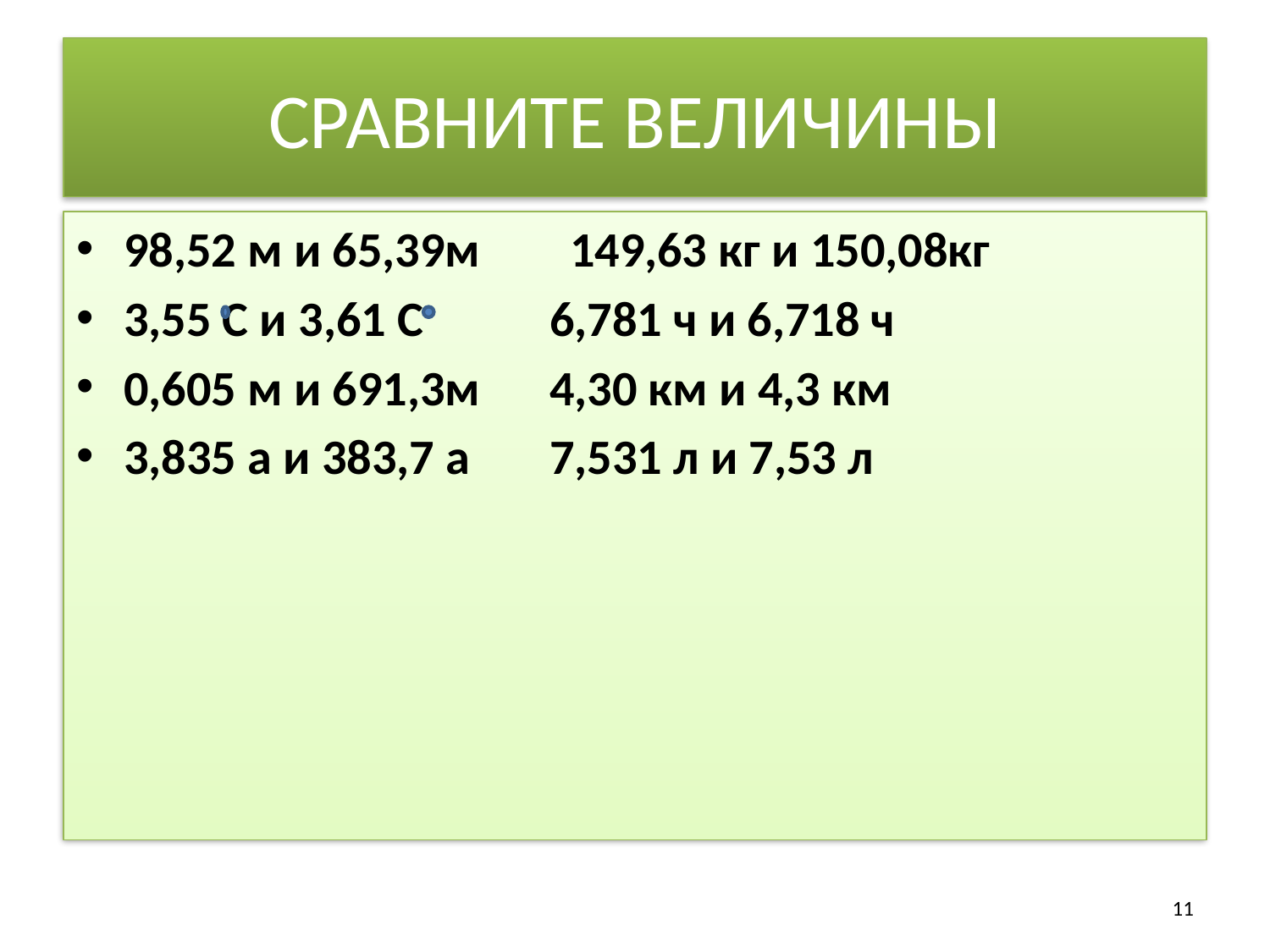

# СРАВНИТЕ ВЕЛИЧИНЫ
98,52 м и 65,39м        149,63 кг и 150,08кг
3,55 С и 3,61 С   	    6,781 ч и 6,718 ч
0,605 м и 691,3м	    4,30 км и 4,3 км
3,835 а и 383,7 а	    7,531 л и 7,53 л

11